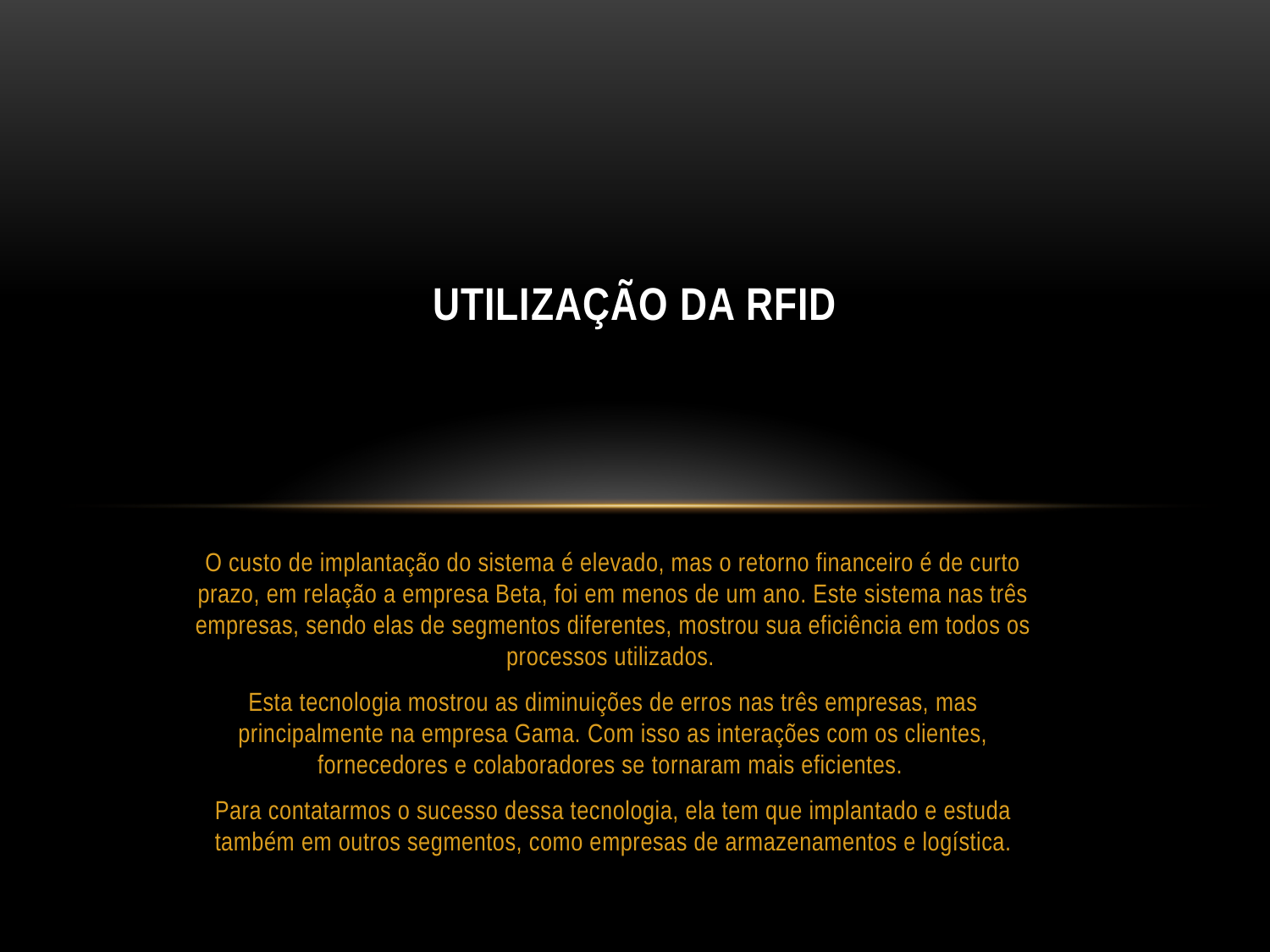

# Utilização da RFID
O custo de implantação do sistema é elevado, mas o retorno financeiro é de curto prazo, em relação a empresa Beta, foi em menos de um ano. Este sistema nas três empresas, sendo elas de segmentos diferentes, mostrou sua eficiência em todos os processos utilizados.
Esta tecnologia mostrou as diminuições de erros nas três empresas, mas principalmente na empresa Gama. Com isso as interações com os clientes, fornecedores e colaboradores se tornaram mais eficientes.
Para contatarmos o sucesso dessa tecnologia, ela tem que implantado e estuda também em outros segmentos, como empresas de armazenamentos e logística.